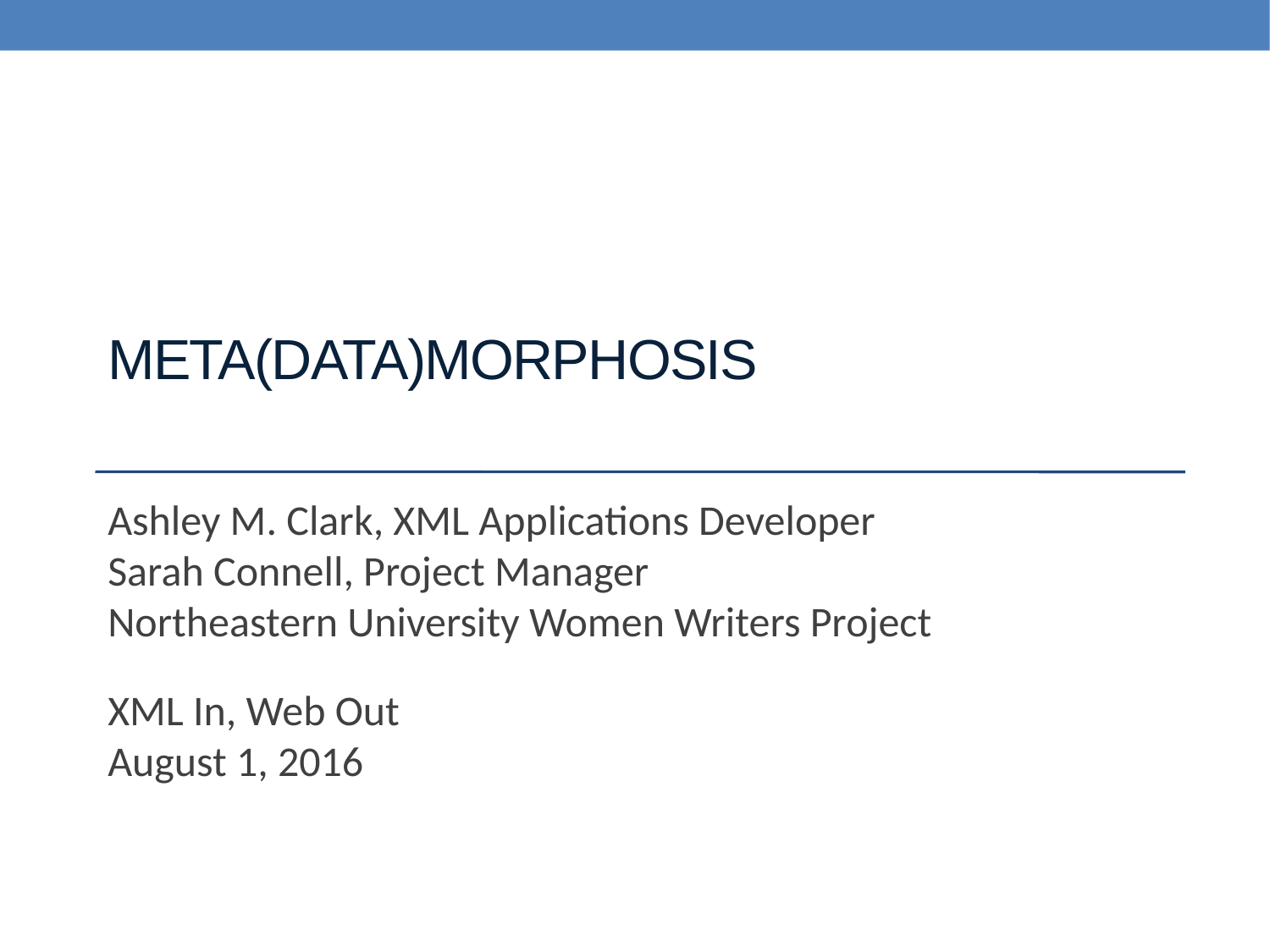

META(dATA)mORPHOSIS
Ashley M. Clark, XML Applications Developer
Sarah Connell, Project Manager
Northeastern University Women Writers Project

XML In, Web Out
August 1, 2016